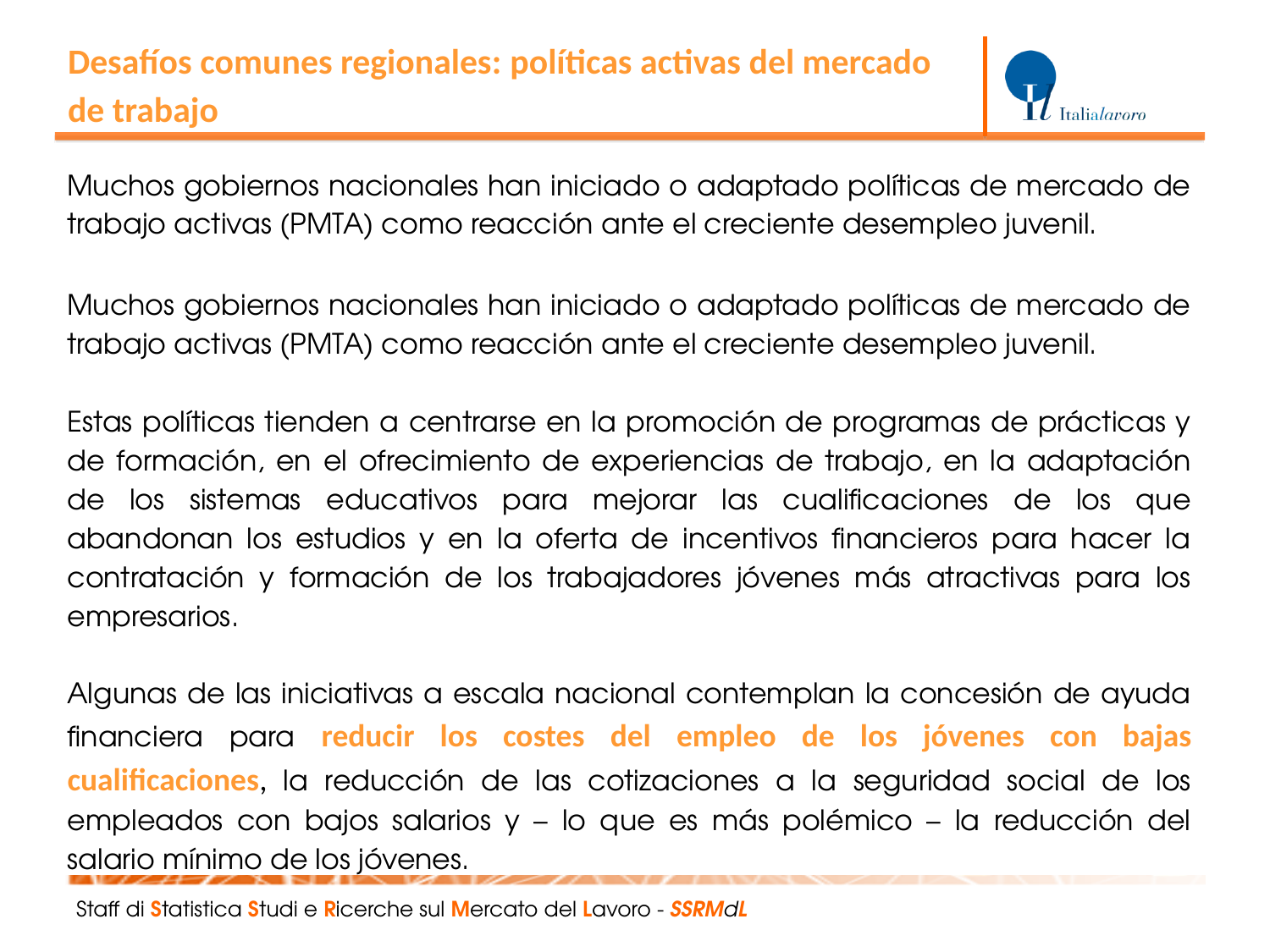

Desafíos comunes regionales: políticas activas del mercado de trabajo
Muchos gobiernos nacionales han iniciado o adaptado políticas de mercado de trabajo activas (PMTA) como reacción ante el creciente desempleo juvenil.
Muchos gobiernos nacionales han iniciado o adaptado políticas de mercado de trabajo activas (PMTA) como reacción ante el creciente desempleo juvenil.

Estas políticas tienden a centrarse en la promoción de programas de prácticas y de formación, en el ofrecimiento de experiencias de trabajo, en la adaptación de los sistemas educativos para mejorar las cualificaciones de los que abandonan los estudios y en la oferta de incentivos financieros para hacer la contratación y formación de los trabajadores jóvenes más atractivas para los empresarios.

Algunas de las iniciativas a escala nacional contemplan la concesión de ayuda financiera para reducir los costes del empleo de los jóvenes con bajas cualificaciones, la reducción de las cotizaciones a la seguridad social de los empleados con bajos salarios y – lo que es más polémico – la reducción del salario mínimo de los jóvenes.
Staff di Statistica Studi e Ricerche sul Mercato del Lavoro - SSRMdL